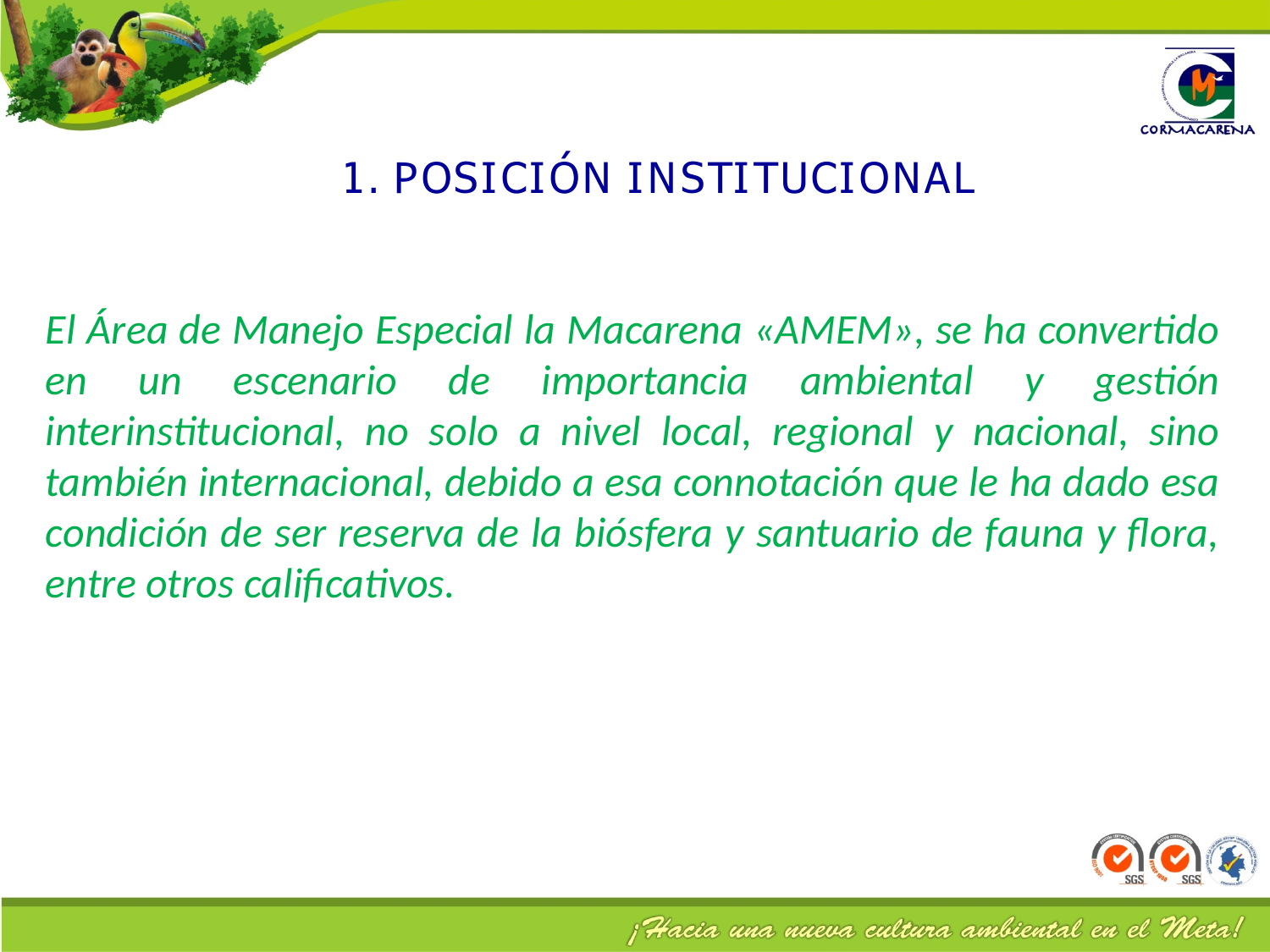

# 1. POSICIÓN INSTITUCIONAL

El Área de Manejo Especial la Macarena «AMEM», se ha convertido en un escenario de importancia ambiental y gestión interinstitucional, no solo a nivel local, regional y nacional, sino también internacional, debido a esa connotación que le ha dado esa condición de ser reserva de la biósfera y santuario de fauna y flora, entre otros calificativos.